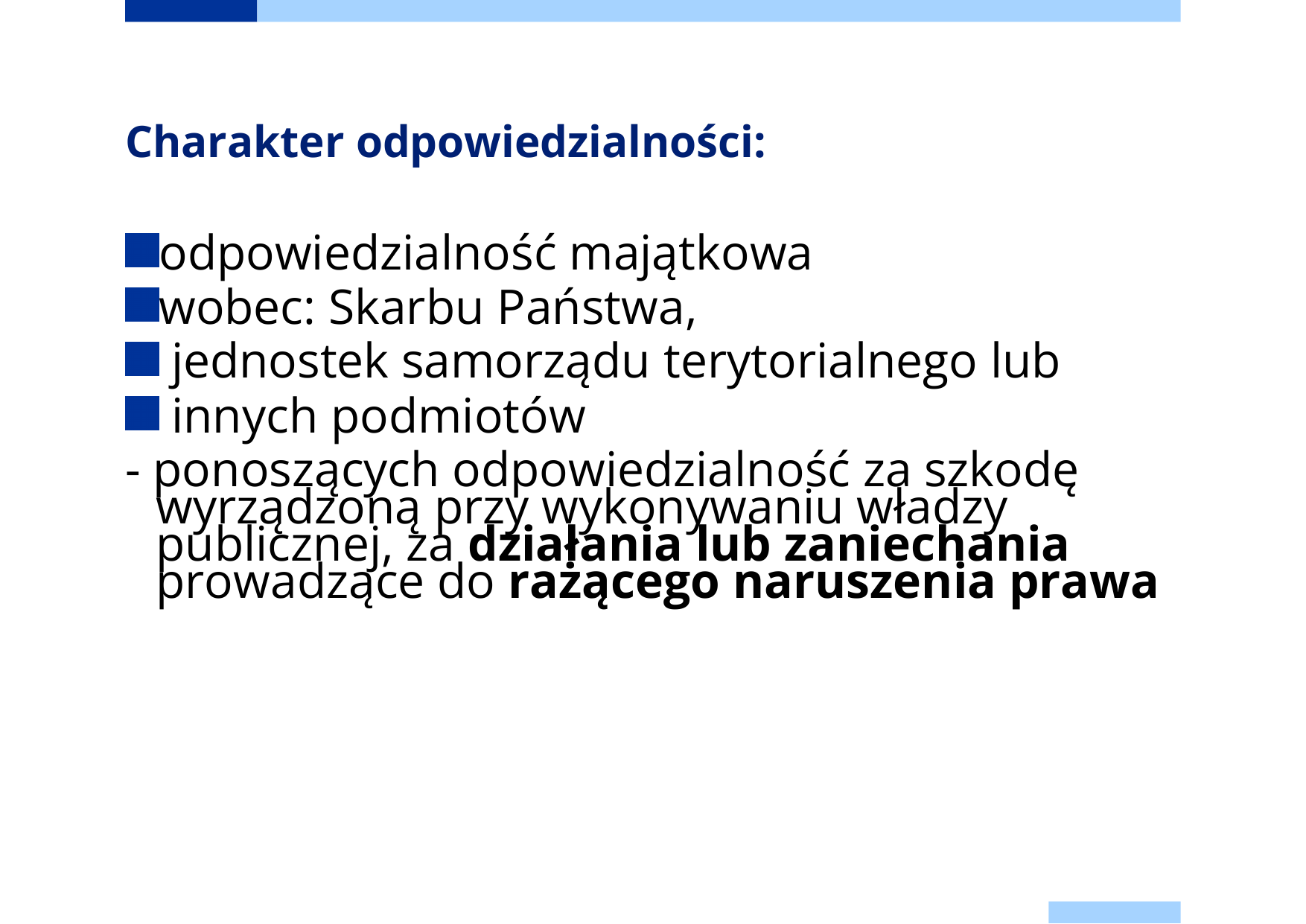

# Charakter odpowiedzialności:
odpowiedzialność majątkowa
wobec: Skarbu Państwa,
 jednostek samorządu terytorialnego lub
 innych podmiotów
- ponoszących odpowiedzialność za szkodę wyrządzoną przy wykonywaniu władzy publicznej, za działania lub zaniechania prowadzące do rażącego naruszenia prawa